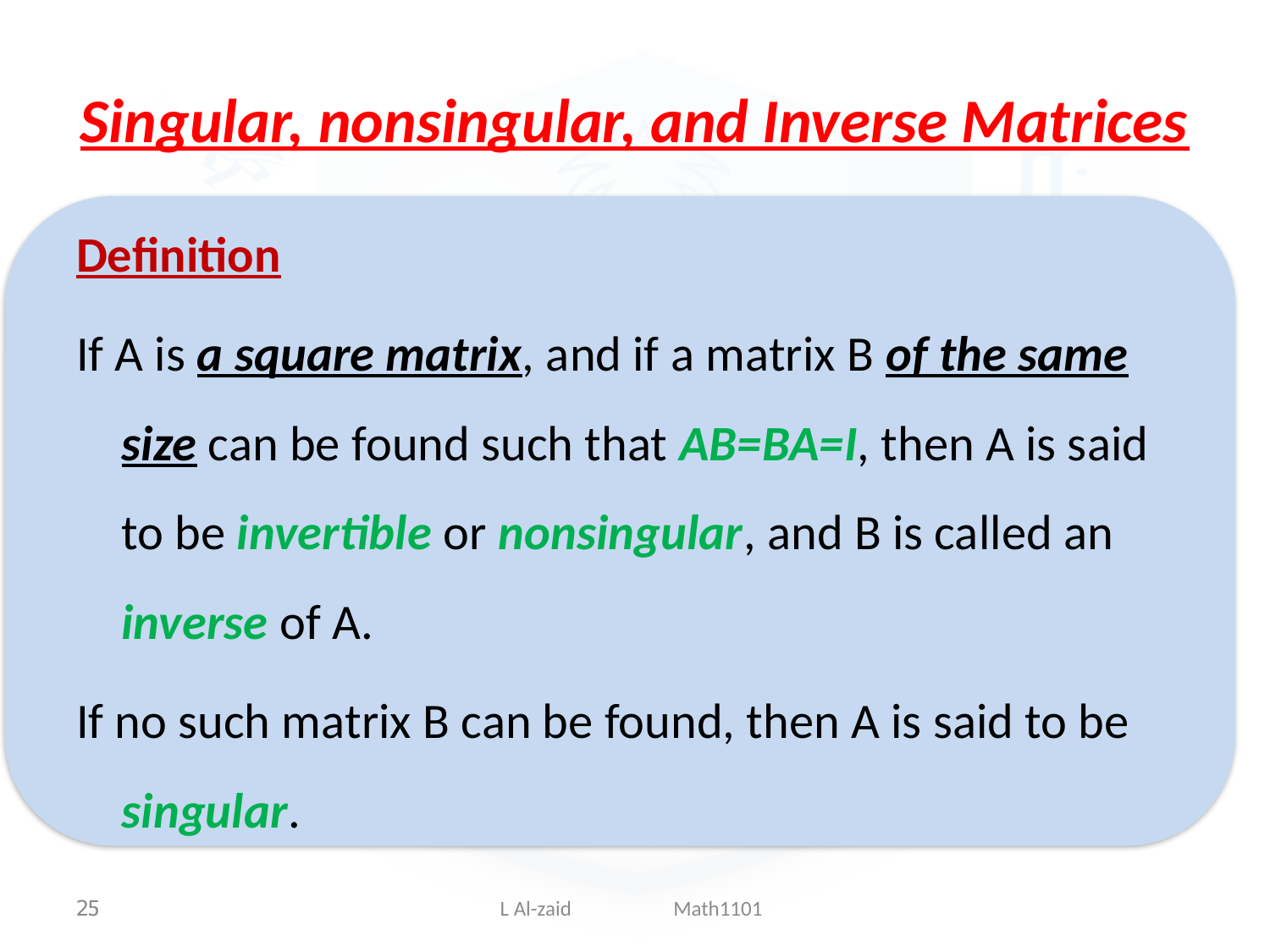

# Singular, nonsingular, and Inverse Matrices
Definition
If A is a square matrix, and if a matrix B of the same size can be found such that AB=BA=I, then A is said to be invertible or nonsingular, and B is called an inverse of A.
If no such matrix B can be found, then A is said to be  singular.

25
 L Al-zaid                     Math1101